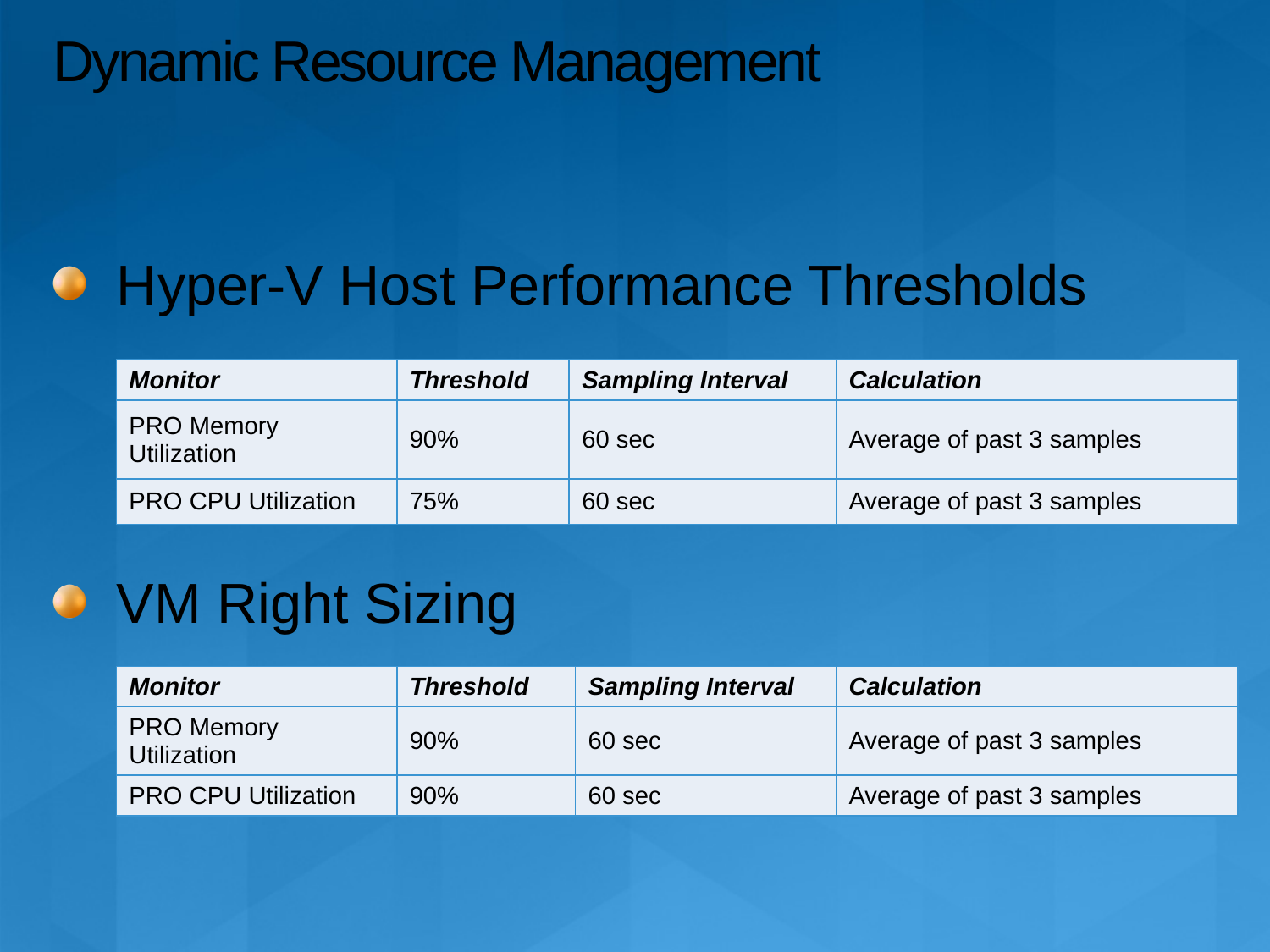

# Dynamic Resource Management

Hyper-V Host Performance Thresholds

VM Right Sizing
| Monitor | Threshold | Sampling Interval | Calculation |
| --- | --- | --- | --- |
| PRO Memory Utilization | 90% | 60 sec | Average of past 3 samples |
| PRO CPU Utilization | 75% | 60 sec | Average of past 3 samples |
| Monitor | Threshold | Sampling Interval | Calculation |
| --- | --- | --- | --- |
| PRO Memory Utilization | 90% | 60 sec | Average of past 3 samples |
| PRO CPU Utilization | 90% | 60 sec | Average of past 3 samples |